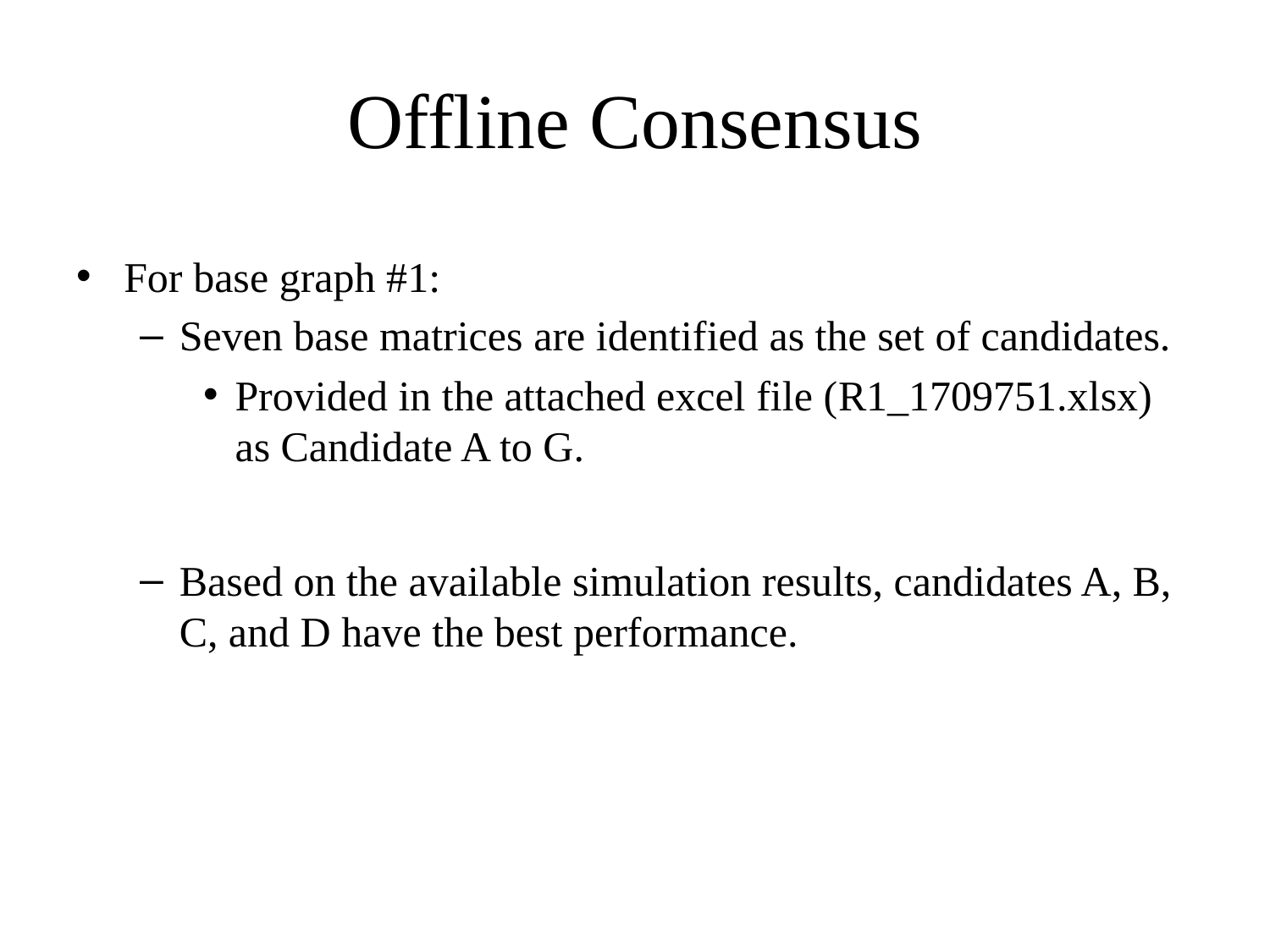

# Offline Consensus
For base graph #1:
Seven base matrices are identified as the set of candidates.
Provided in the attached excel file (R1_1709751.xlsx) as Candidate A to G.

Based on the available simulation results, candidates A, B, C, and D have the best performance.